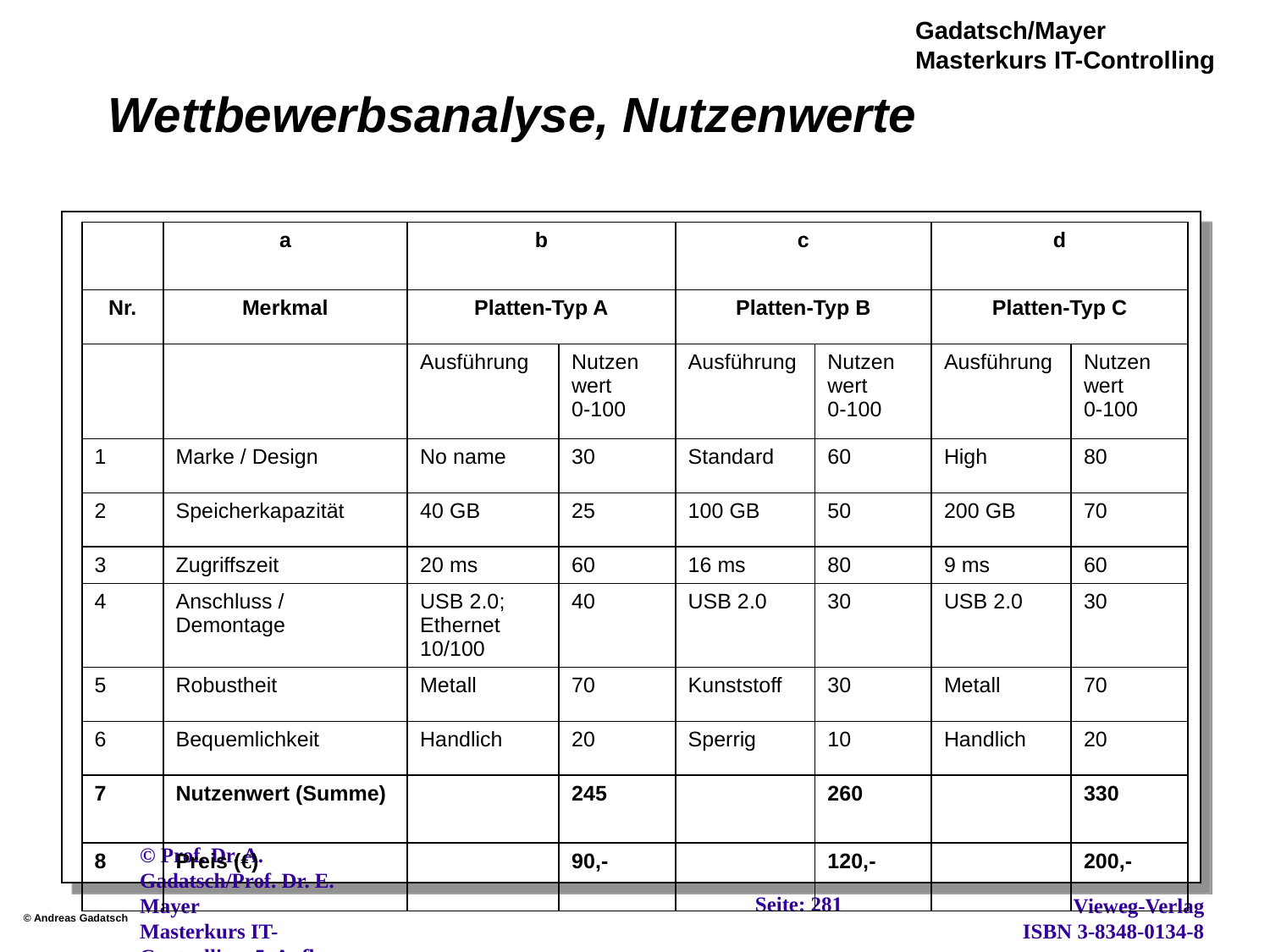

# Wettbewerbsanalyse, Nutzenwerte
|  | a | b |  | c |  | d |  |
| --- | --- | --- | --- | --- | --- | --- | --- |
| Nr. | Merkmal | Platten-Typ A |  | Platten-Typ B |  | Platten-Typ C |  |
|  |  | Ausführung | Nutzen­wert 0-100 | Ausführung | Nutzen­wert 0-100 | Ausführung | Nutzen­wert 0-100 |
| 1 | Marke / Design | No name | 30 | Standard | 60 | High | 80 |
| 2 | Speicherkapazität | 40 GB | 25 | 100 GB | 50 | 200 GB | 70 |
| 3 | Zugriffszeit | 20 ms | 60 | 16 ms | 80 | 9 ms | 60 |
| 4 | Anschluss / Demontage | USB 2.0; Ethernet 10/100 | 40 | USB 2.0 | 30 | USB 2.0 | 30 |
| 5 | Robustheit | Metall | 70 | Kunst­stoff | 30 | Metall | 70 |
| 6 | Bequemlichkeit | Handlich | 20 | Sperrig | 10 | Handlich | 20 |
| 7 | Nutzenwert (Summe) |  | 245 |  | 260 |  | 330 |
| 8 | Preis (€) |  | 90,- |  | 120,- |  | 200,- |

Seite: 281

© Prof. Dr. A. Gadatsch/Prof. Dr. E. Mayer
Masterkurs IT-Controlling, 5. Aufl., Wiesbaden, 2012